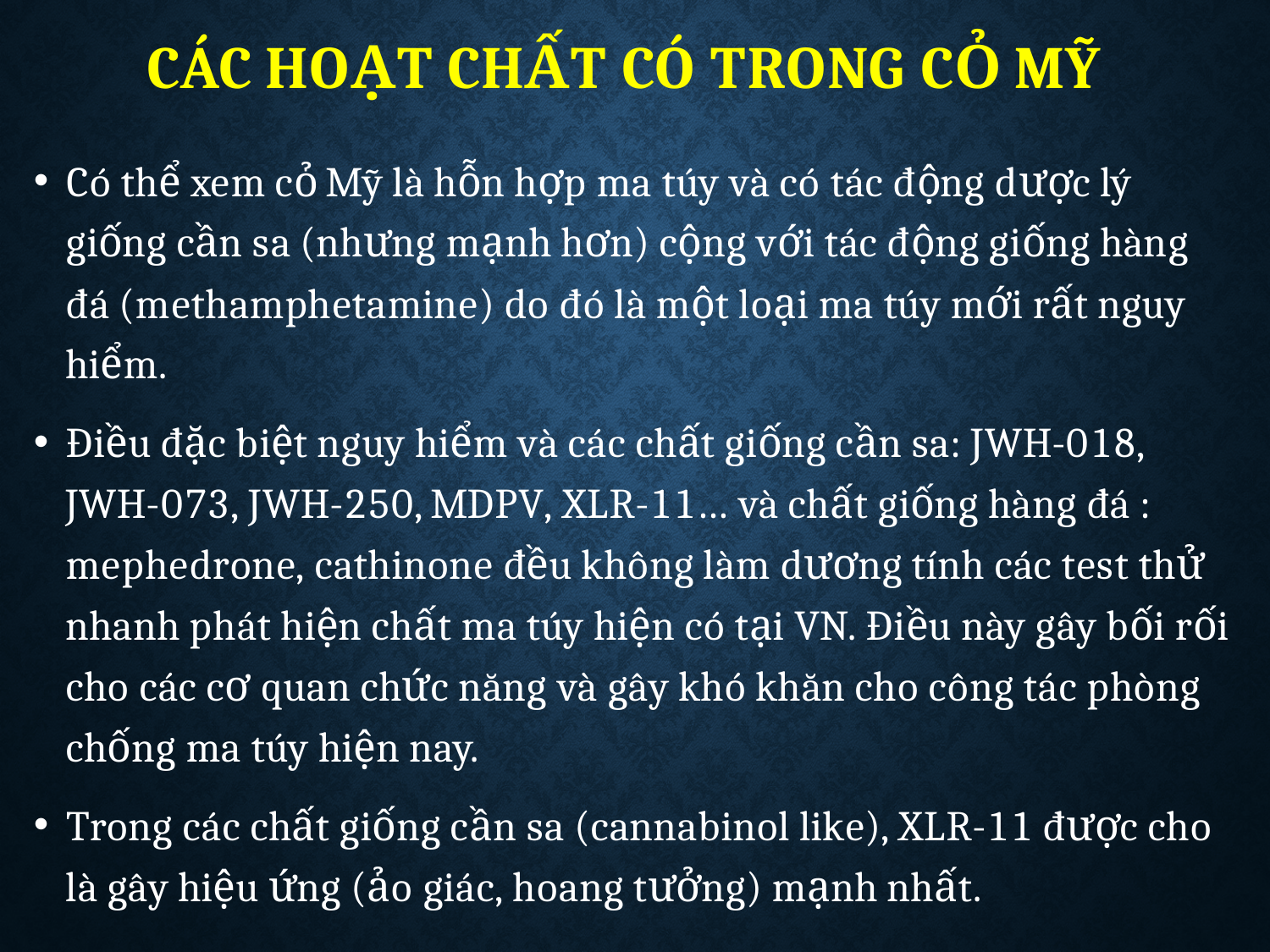

# Các hoạt chất có trong Cỏ Mỹ
Có thể xem cỏ Mỹ là hỗn hợp ma túy và có tác động dược lý giống cần sa (nhưng mạnh hơn) cộng với tác động giống hàng đá (methamphetamine) do đó là một loại ma túy mới rất nguy hiểm.
Điều đặc biệt nguy hiểm và các chất giống cần sa: JWH-018, JWH-073, JWH-250, MDPV, XLR-11… và chất giống hàng đá : mephedrone, cathinone đều không làm dương tính các test thử nhanh phát hiện chất ma túy hiện có tại VN. Điều này gây bối rối cho các cơ quan chức năng và gây khó khăn cho công tác phòng chống ma túy hiện nay.
Trong các chất giống cần sa (cannabinol like), XLR-11 được cho là gây hiệu ứng (ảo giác, hoang tưởng) mạnh nhất.